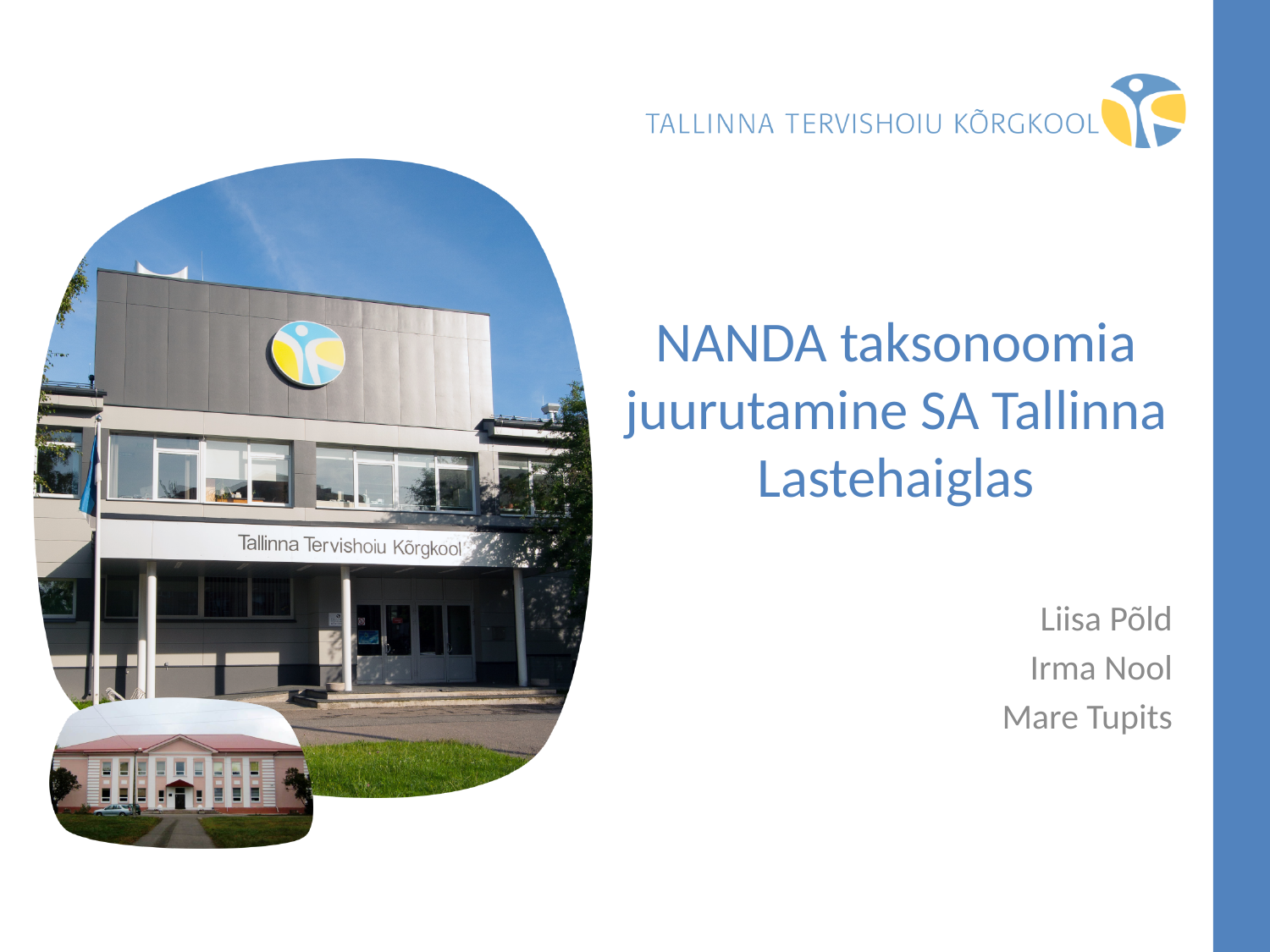

# NANDA taksonoomia juurutamine SA Tallinna Lastehaiglas

Liisa Põld
Irma Nool
Mare Tupits